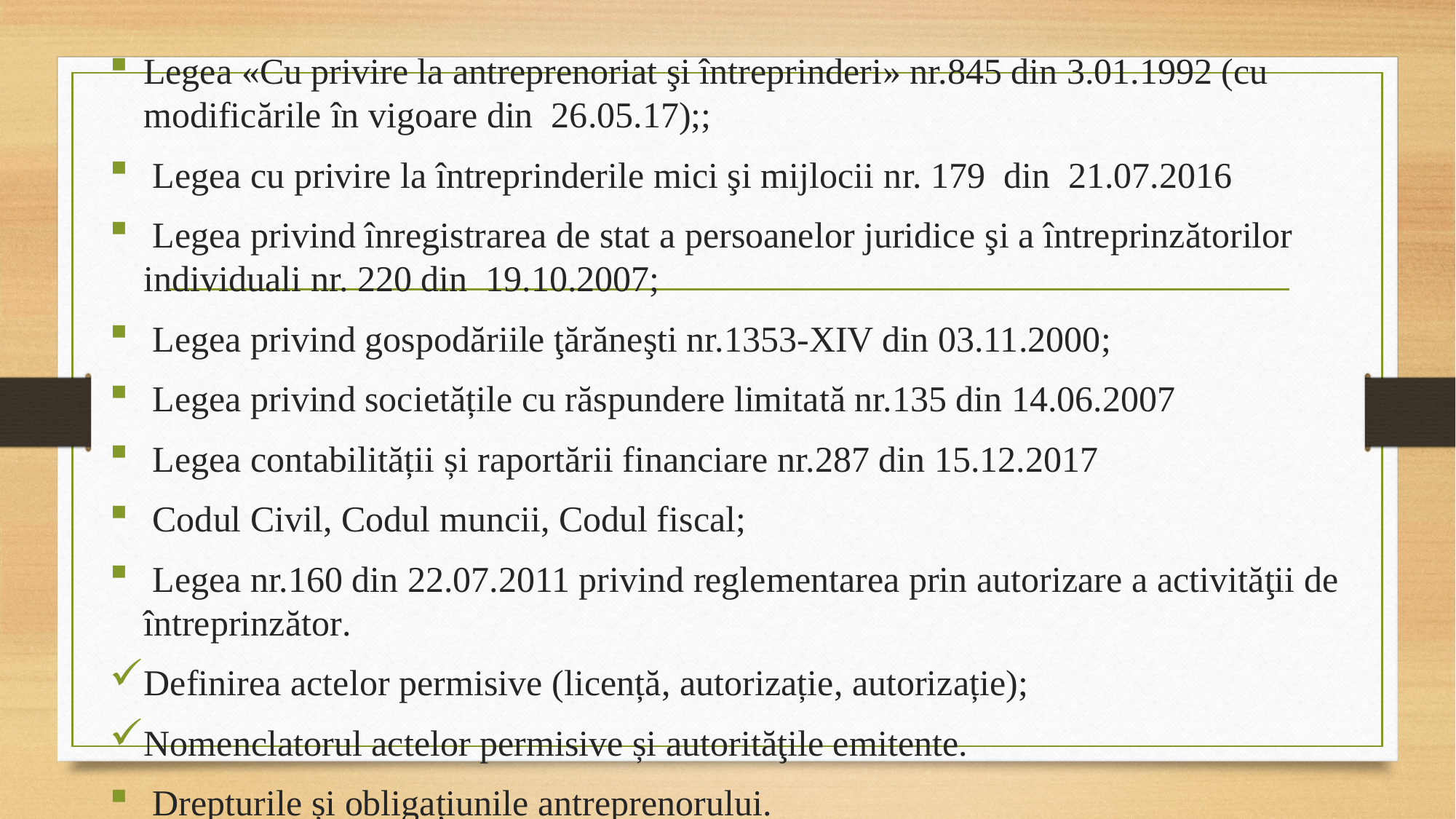

Legea «Cu privire la antreprenoriat şi întreprinderi» nr.845 din 3.01.1992 (cu modificările în vigoare din  26.05.17);;
 Legea cu privire la întreprinderile mici şi mijlocii nr. 179  din  21.07.2016
 Legea privind înregistrarea de stat a persoanelor juridice şi a întreprinzătorilor individuali nr. 220 din  19.10.2007;
 Legea privind gospodăriile ţărăneşti nr.1353-XIV din 03.11.2000;
 Legea privind societățile cu răspundere limitată nr.135 din 14.06.2007
 Legea contabilității și raportării financiare nr.287 din 15.12.2017
 Codul Civil, Codul muncii, Codul fiscal;
 Legea nr.160 din 22.07.2011 privind reglementarea prin autorizare a activităţii de întreprinzător.
Definirea actelor permisive (licență, autorizație, autorizație);
Nomenclatorul actelor permisive și autorităţile emitente.
 Drepturile și obligațiunile antreprenorului.